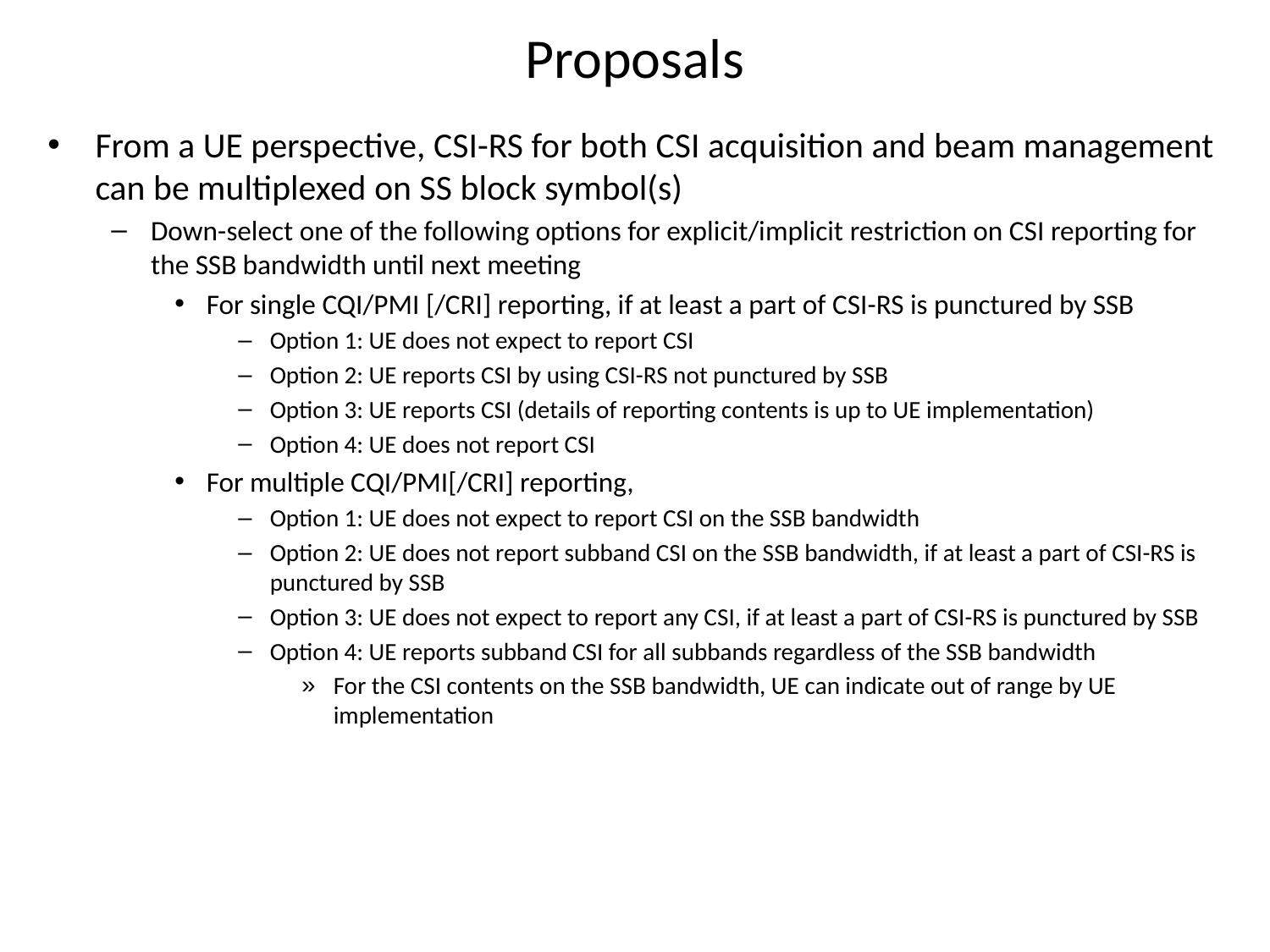

# Proposals
From a UE perspective, CSI-RS for both CSI acquisition and beam management can be multiplexed on SS block symbol(s)
Down-select one of the following options for explicit/implicit restriction on CSI reporting for the SSB bandwidth until next meeting
For single CQI/PMI [/CRI] reporting, if at least a part of CSI-RS is punctured by SSB
Option 1: UE does not expect to report CSI
Option 2: UE reports CSI by using CSI-RS not punctured by SSB
Option 3: UE reports CSI (details of reporting contents is up to UE implementation)
Option 4: UE does not report CSI
For multiple CQI/PMI[/CRI] reporting,
Option 1: UE does not expect to report CSI on the SSB bandwidth
Option 2: UE does not report subband CSI on the SSB bandwidth, if at least a part of CSI-RS is punctured by SSB
Option 3: UE does not expect to report any CSI, if at least a part of CSI-RS is punctured by SSB
Option 4: UE reports subband CSI for all subbands regardless of the SSB bandwidth
For the CSI contents on the SSB bandwidth, UE can indicate out of range by UE implementation